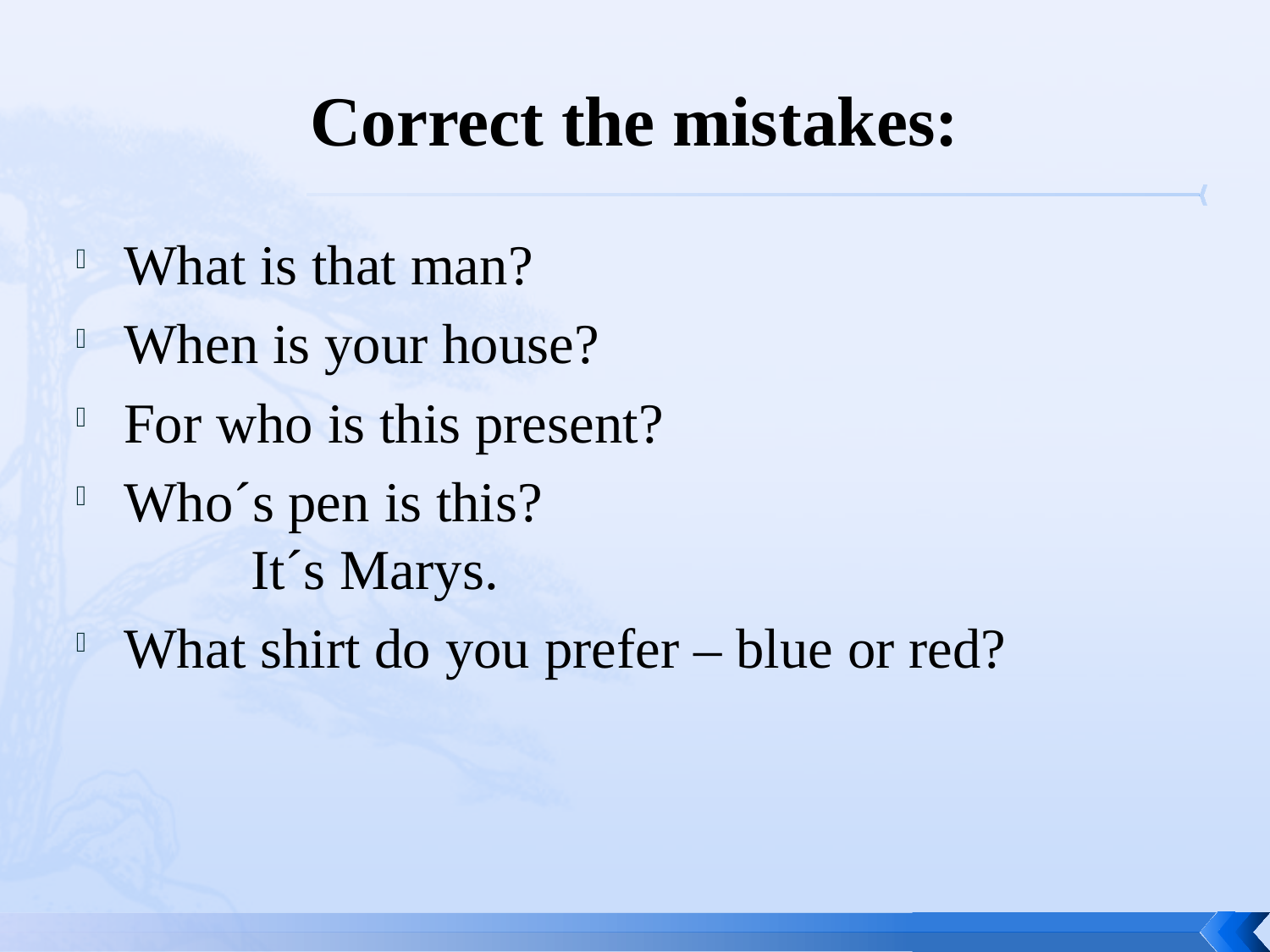

# Correct the mistakes:
What is that man?
When is your house?
For who is this present?
Who´s pen is this?
	It´s Marys.
What shirt do you prefer – blue or red?